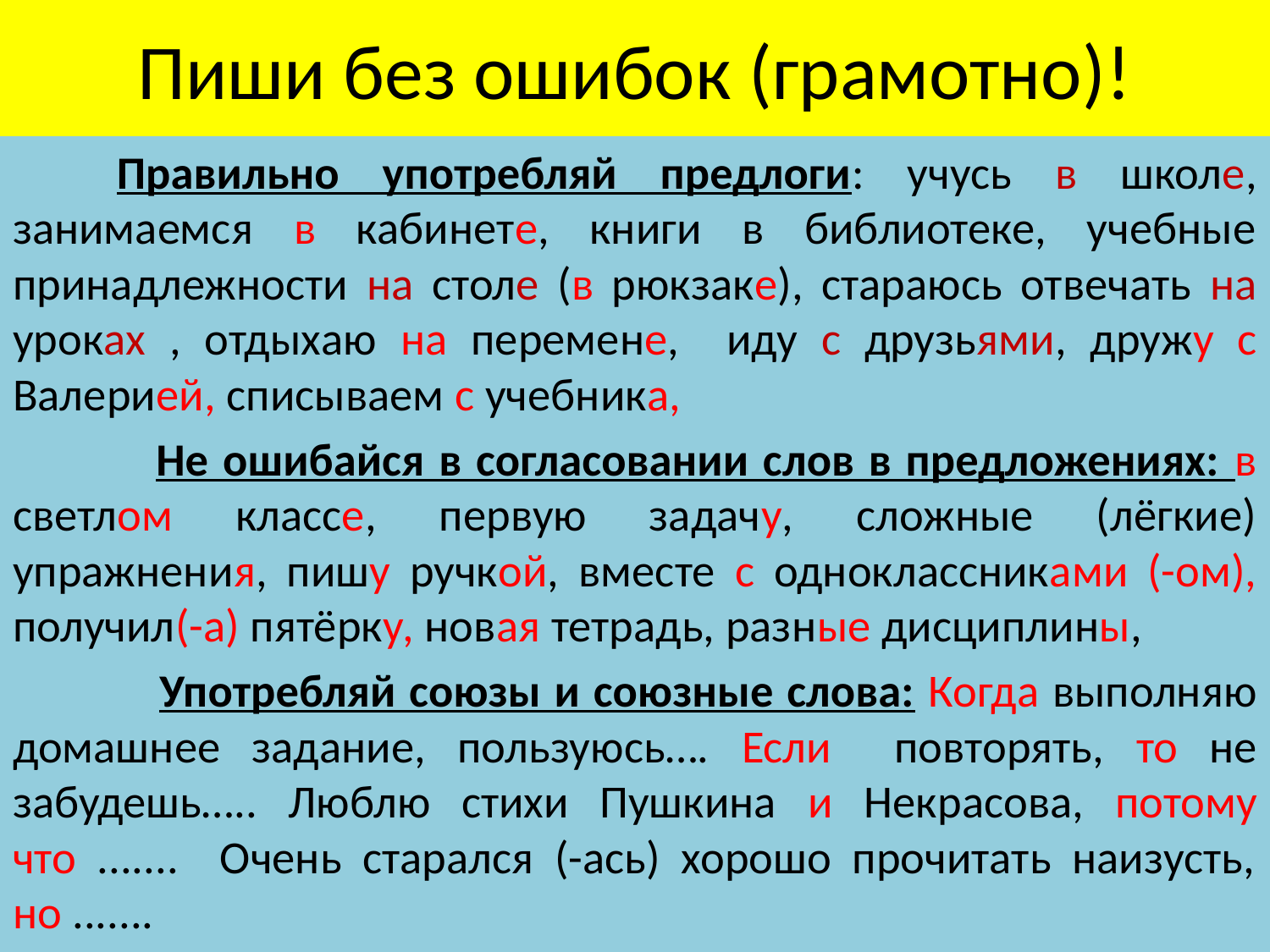

# Пиши без ошибок (грамотно)!
	Правильно употребляй предлоги: учусь в школе, занимаемся в кабинете, книги в библиотеке, учебные принадлежности на столе (в рюкзаке), стараюсь отвечать на уроках , отдыхаю на перемене,  иду с друзьями, дружу с Валерией, списываем с учебника,
          Не ошибайся в согласовании слов в предложениях: в светлом классе, первую задачу, сложные (лёгкие) упражнения, пишу ручкой, вместе с одноклассниками (-ом), получил(-а) пятёрку, новая тетрадь, разные дисциплины,
           Употребляй союзы и союзные слова: Когда выполняю домашнее задание, пользуюсь…. Если  повторять, то не забудешь….. Люблю стихи Пушкина и Некрасова, потому что .......  Очень старался (-ась) хорошо прочитать наизусть, но .......